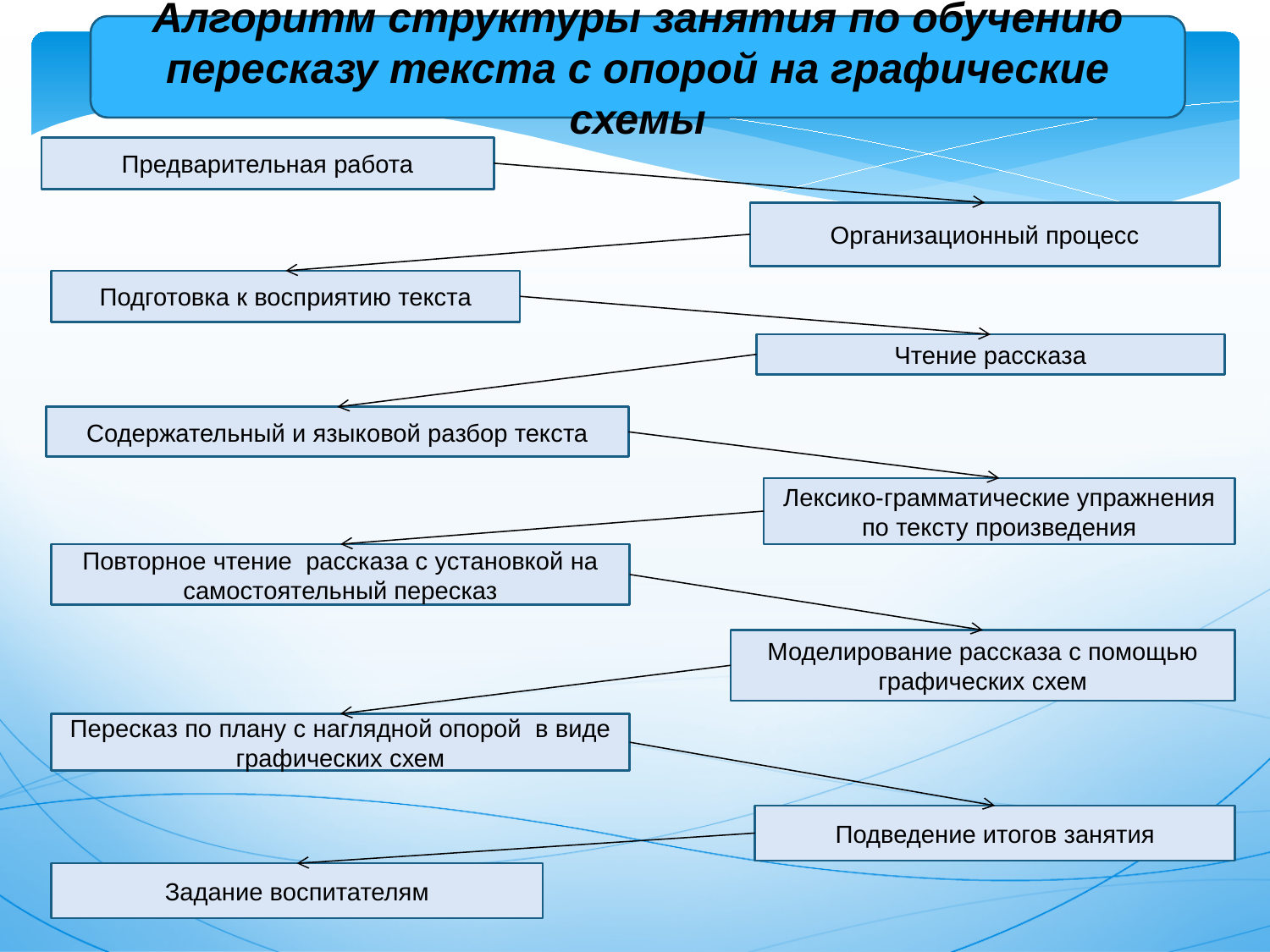

Алгоритм структуры занятия по обучению пересказу текста с опорой на графические схемы
Предварительная работа
Организационный процесс
Подготовка к восприятию текста
Чтение рассказа
Содержательный и языковой разбор текста
Лексико-грамматические упражнения по тексту произведения
Повторное чтение  рассказа с установкой на самостоятельный пересказ
Моделирование рассказа с помощью графических схем
Пересказ по плану с наглядной опорой  в виде графических схем
Подведение итогов занятия
Задание воспитателям